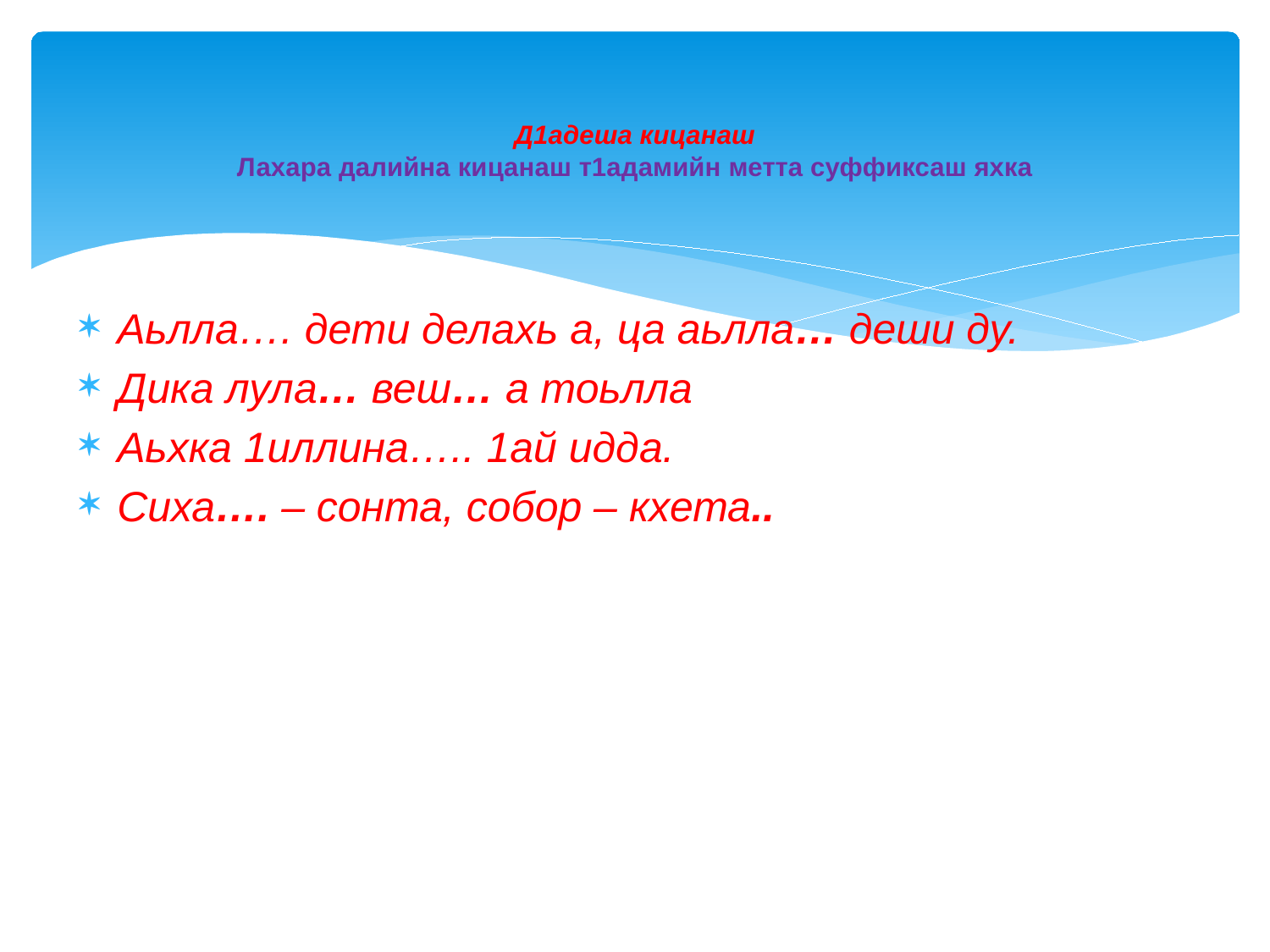

# Д1адеша кицанаш Лахара далийна кицанаш т1адамийн метта суффиксаш яхка

Аьлла…. дети делахь а, ца аьлла… деши ду.
Дика лула… веш… а тоьлла
Аьхка 1иллина….. 1ай идда.
Сиха…. – сонта, собор – кхета..